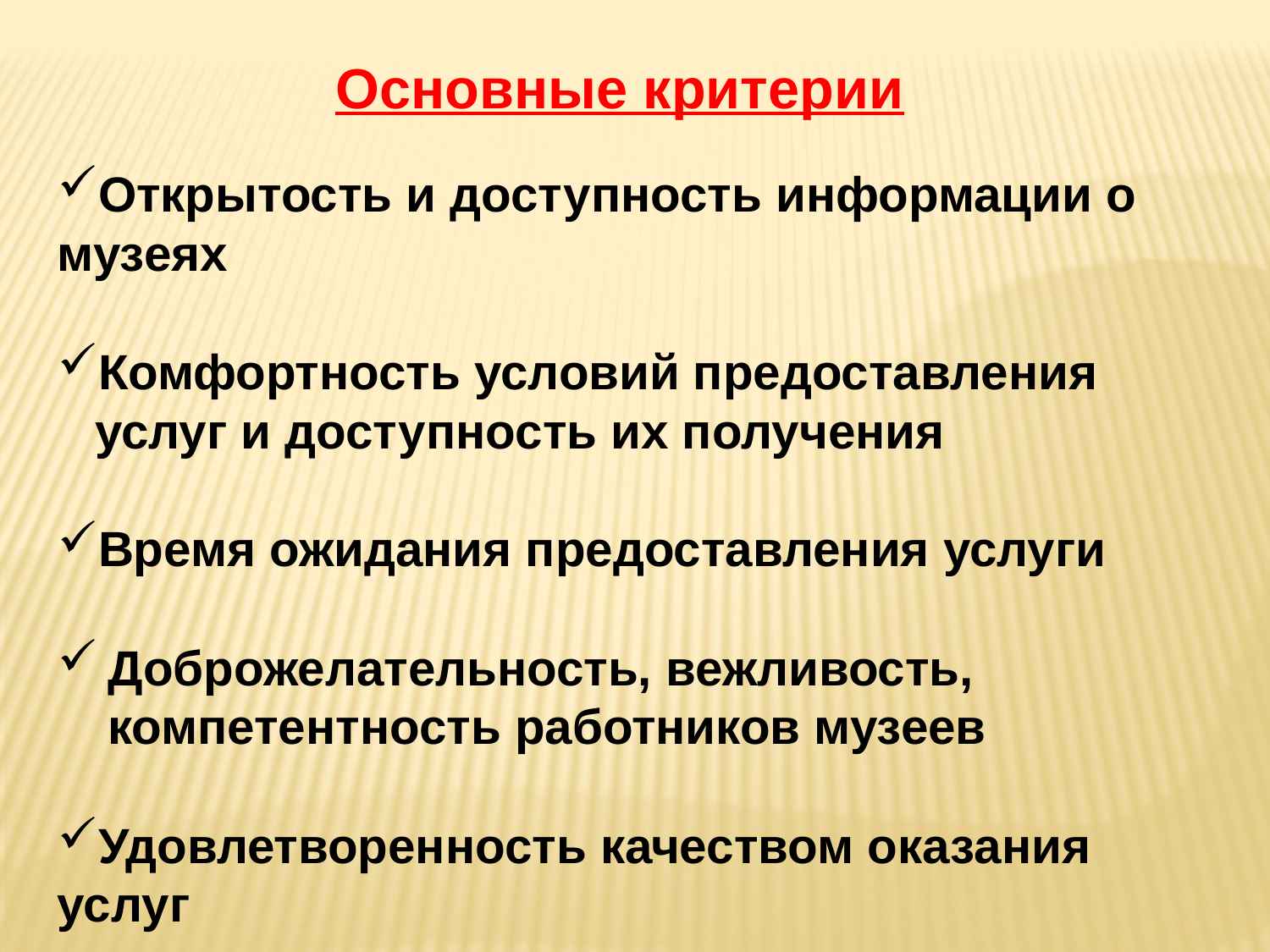

Основные критерии
Открытость и доступность информации о музеях

Комфортность условий предоставления услуг и доступность их получения

Время ожидания предоставления услуги

Доброжелательность, вежливость, компетентность работников музеев

Удовлетворенность качеством оказания услуг